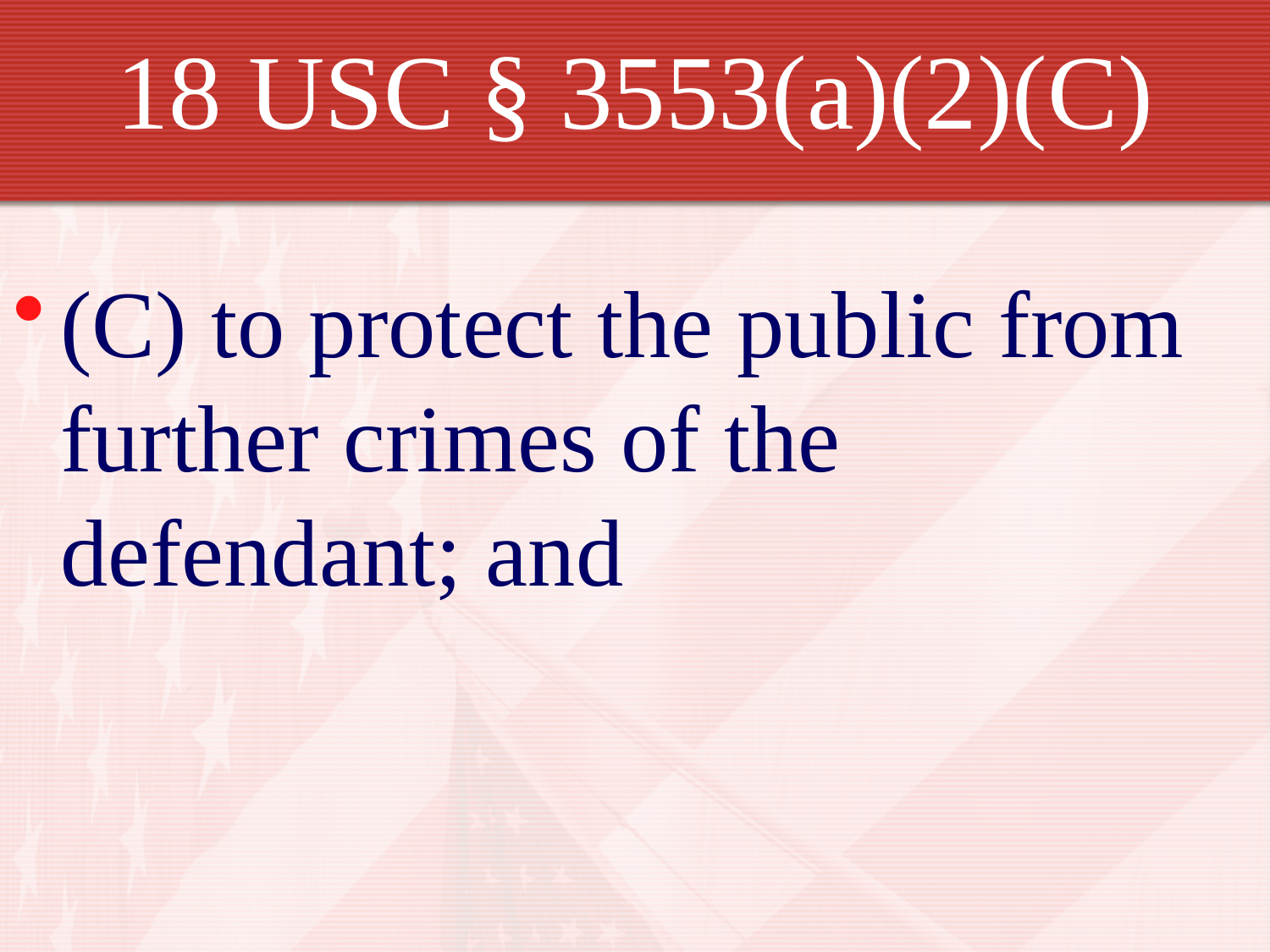

# 18 USC § 3553(a)(2)(C)
(C) to protect the public from further crimes of the defendant; and